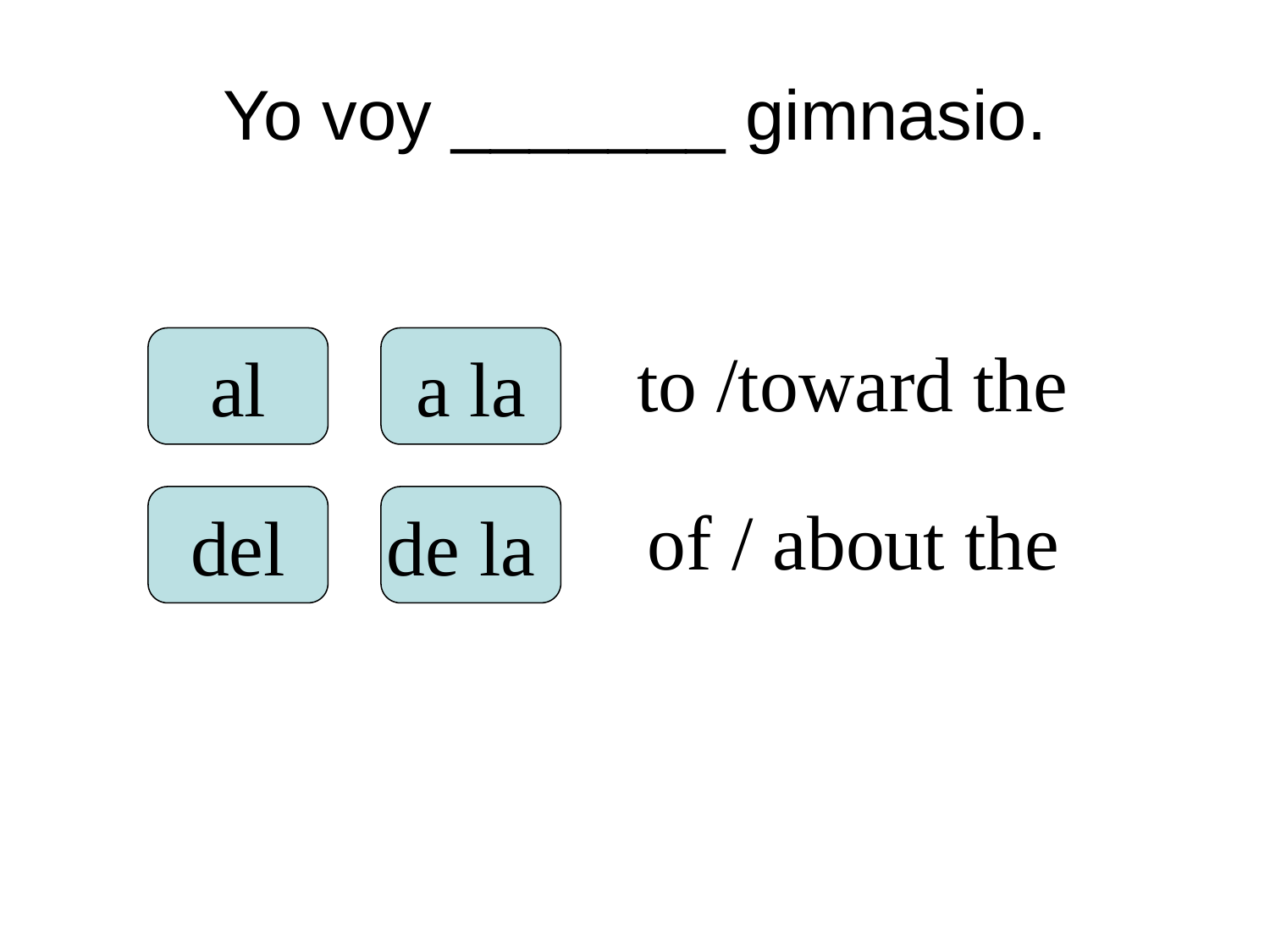

# Yo voy _______ gimnasio.
al
a la
to /toward the
del
de la
of / about the